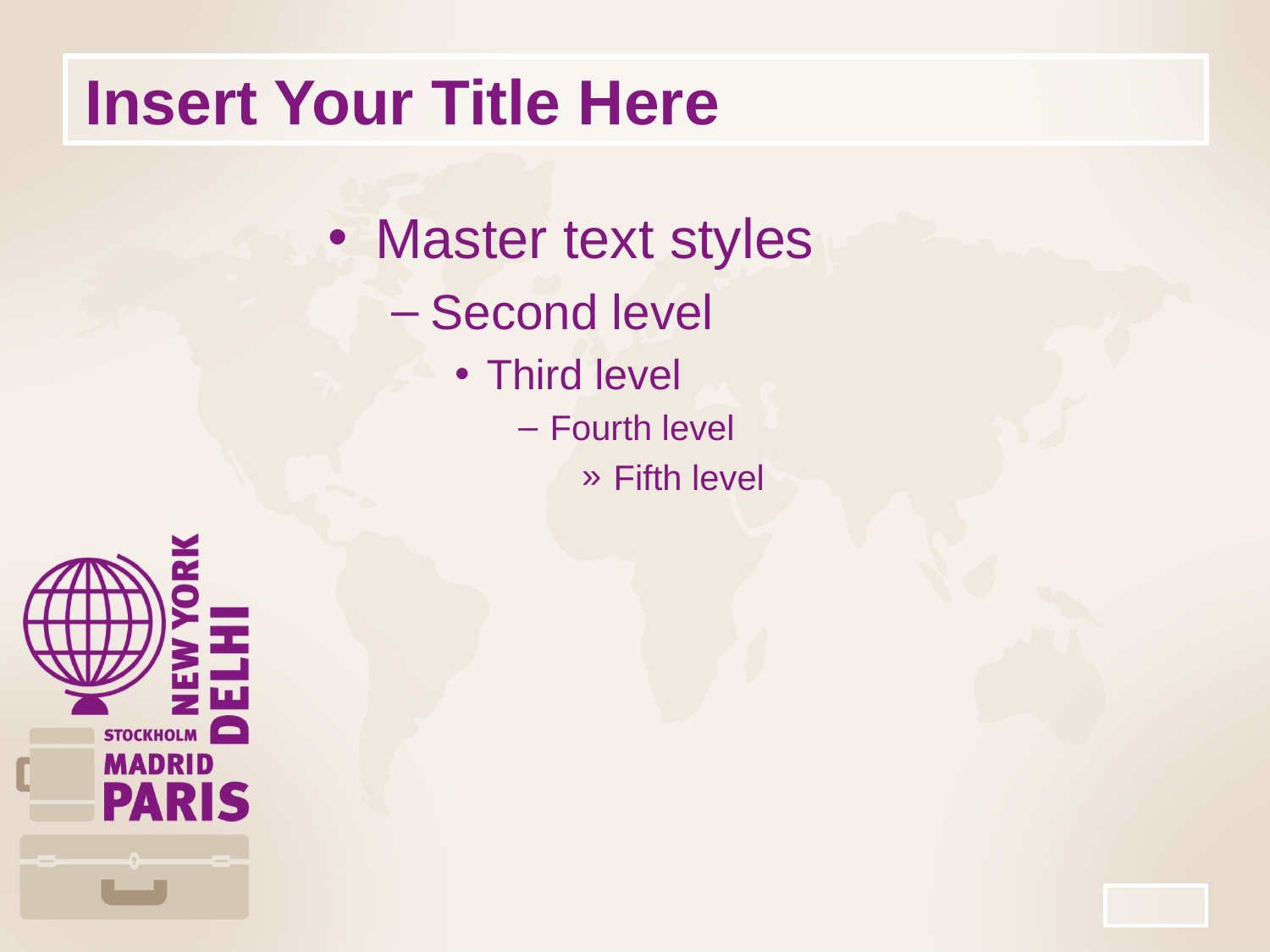

# Insert Your Title Here
Master text styles
Second level
Third level
Fourth level
Fifth level

2